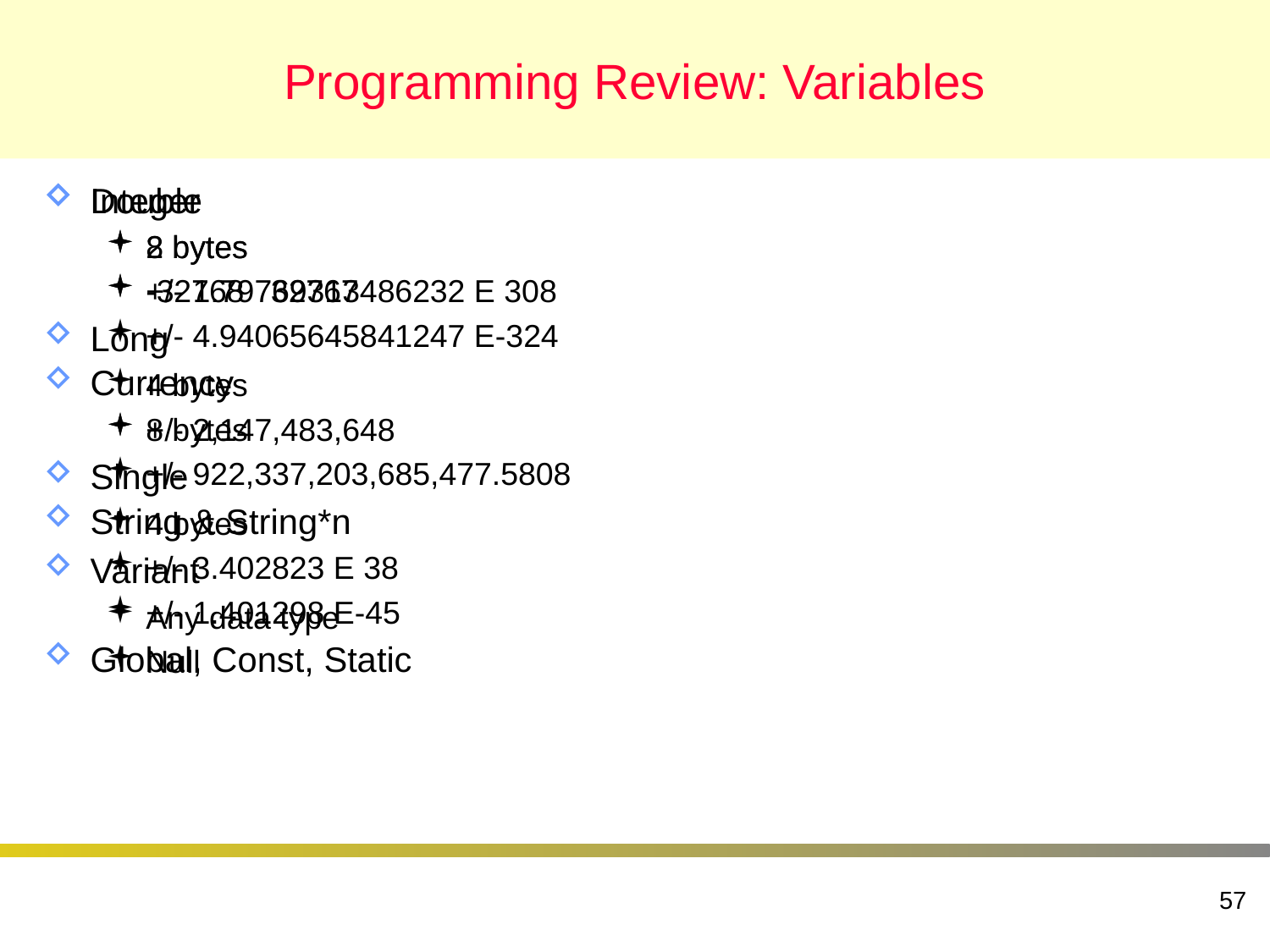

# Programming Review: Variables
Integer
2 bytes
-32768   32767
Long
4 bytes
+/- 2,147,483,648
Single
4 bytes
+/- 3.402823 E 38
+/- 1.401298 E-45
Global, Const, Static
Double
8 bytes
+/- 1.79769313486232 E 308
+/- 4.94065645841247 E-324
Currency
8 bytes
+/- 922,337,203,685,477.5808
String & String*n
Variant
Any data type
Null
57